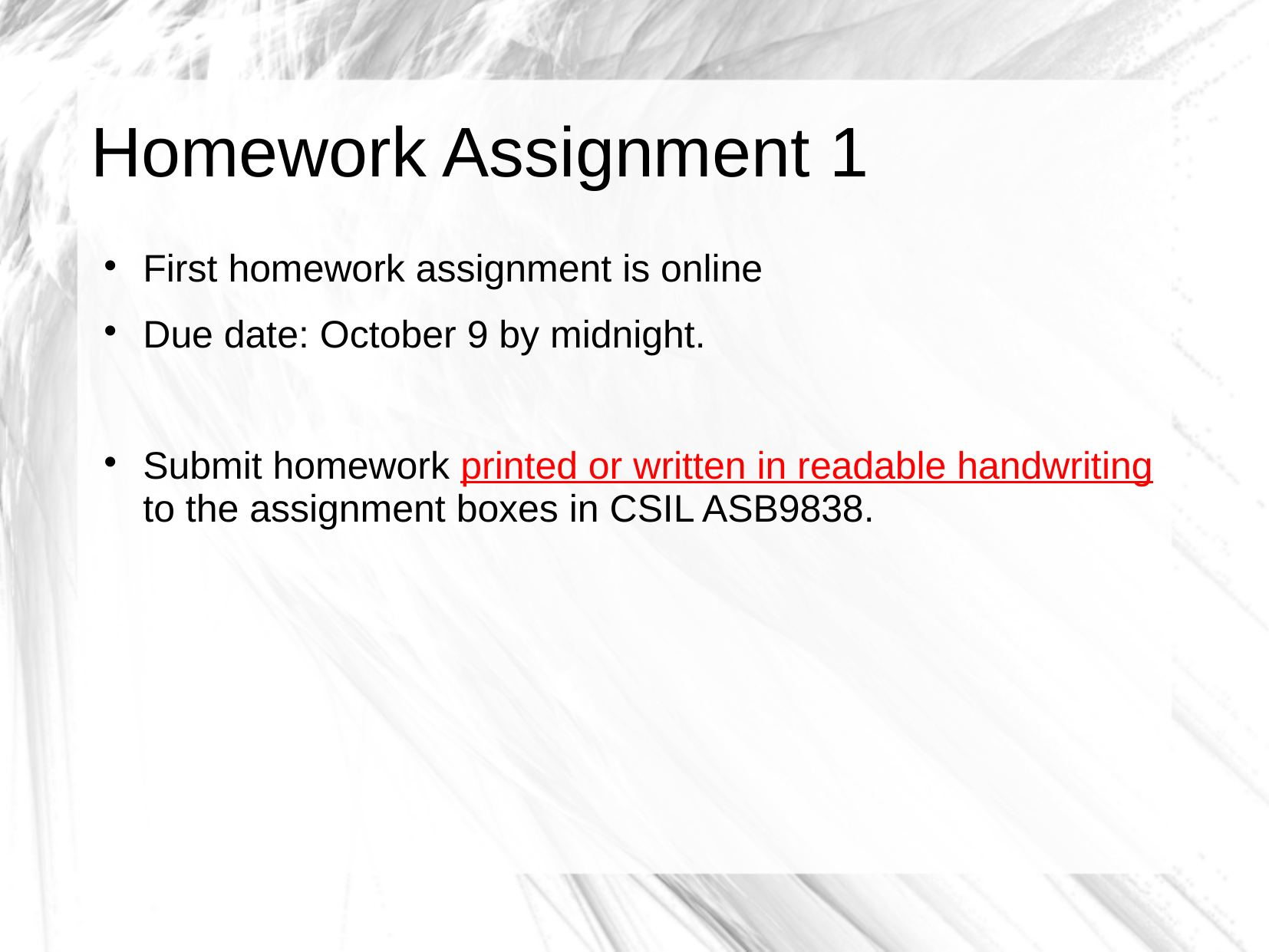

# Homework Assignment 1
First homework assignment is online
Due date: October 9 by midnight.

Submit homework printed or written in readable handwriting
to the assignment boxes in CSIL ASB9838.